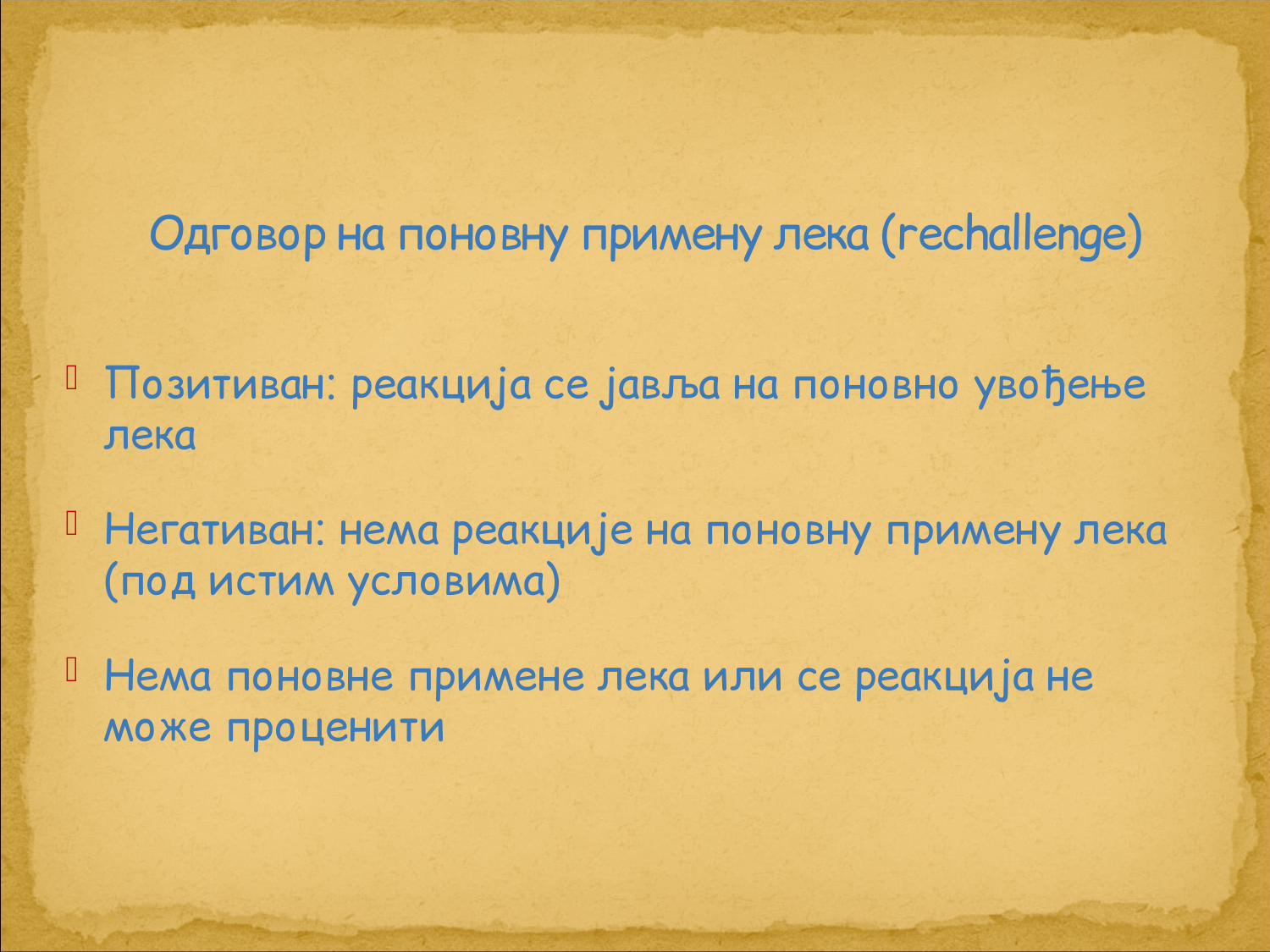

# Одговор на поновну примену лека (rechallenge)
Позитиван: реакција се јавља на поновно увођење лека

Негативан: нема реакције на поновну примену лека (под истим условима)

Нема поновне примене лека или се реакција не може проценити